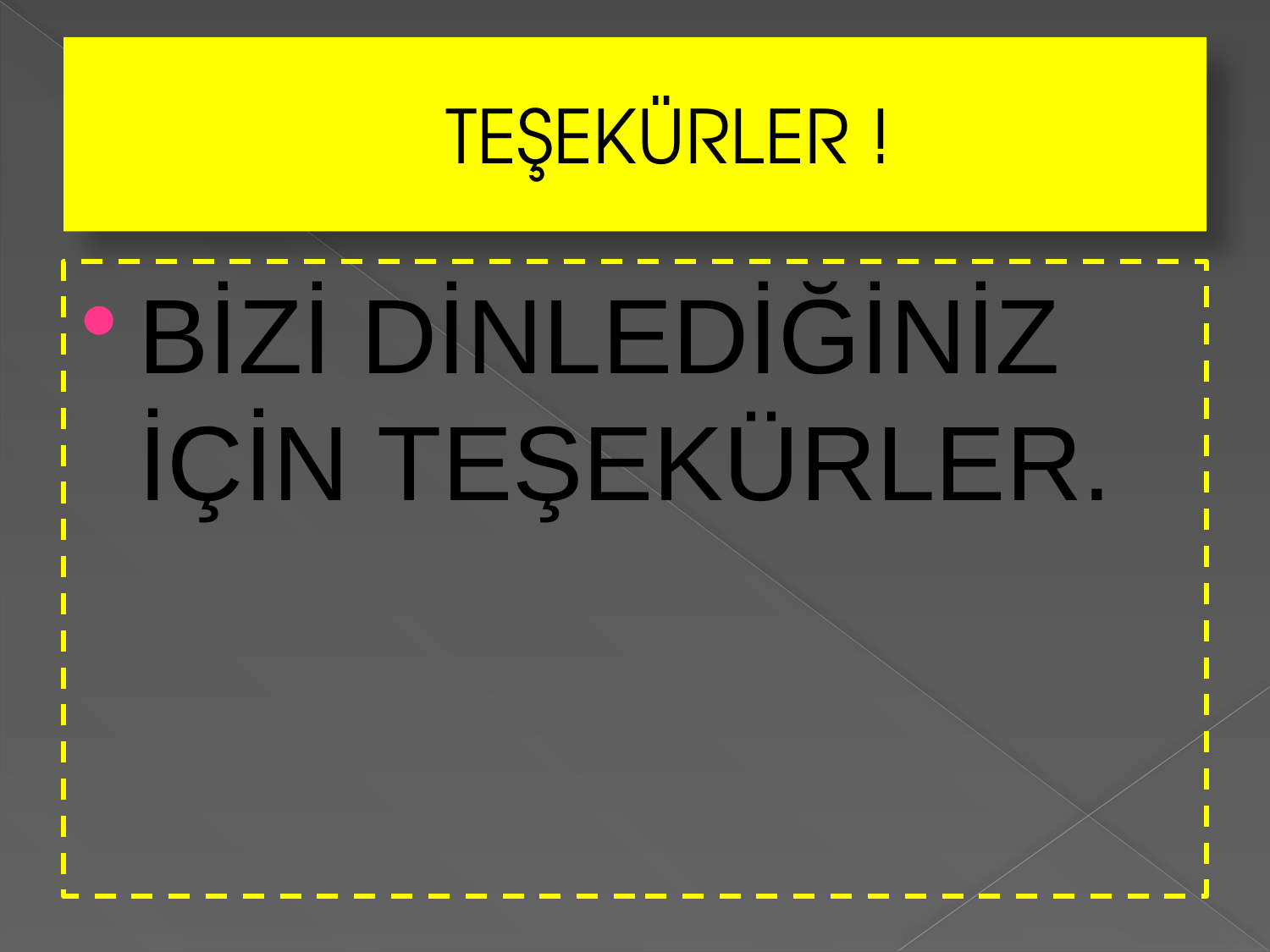

# TEŞEKÜRLER !
BİZİ DİNLEDİĞİNİZ İÇİN TEŞEKÜRLER.